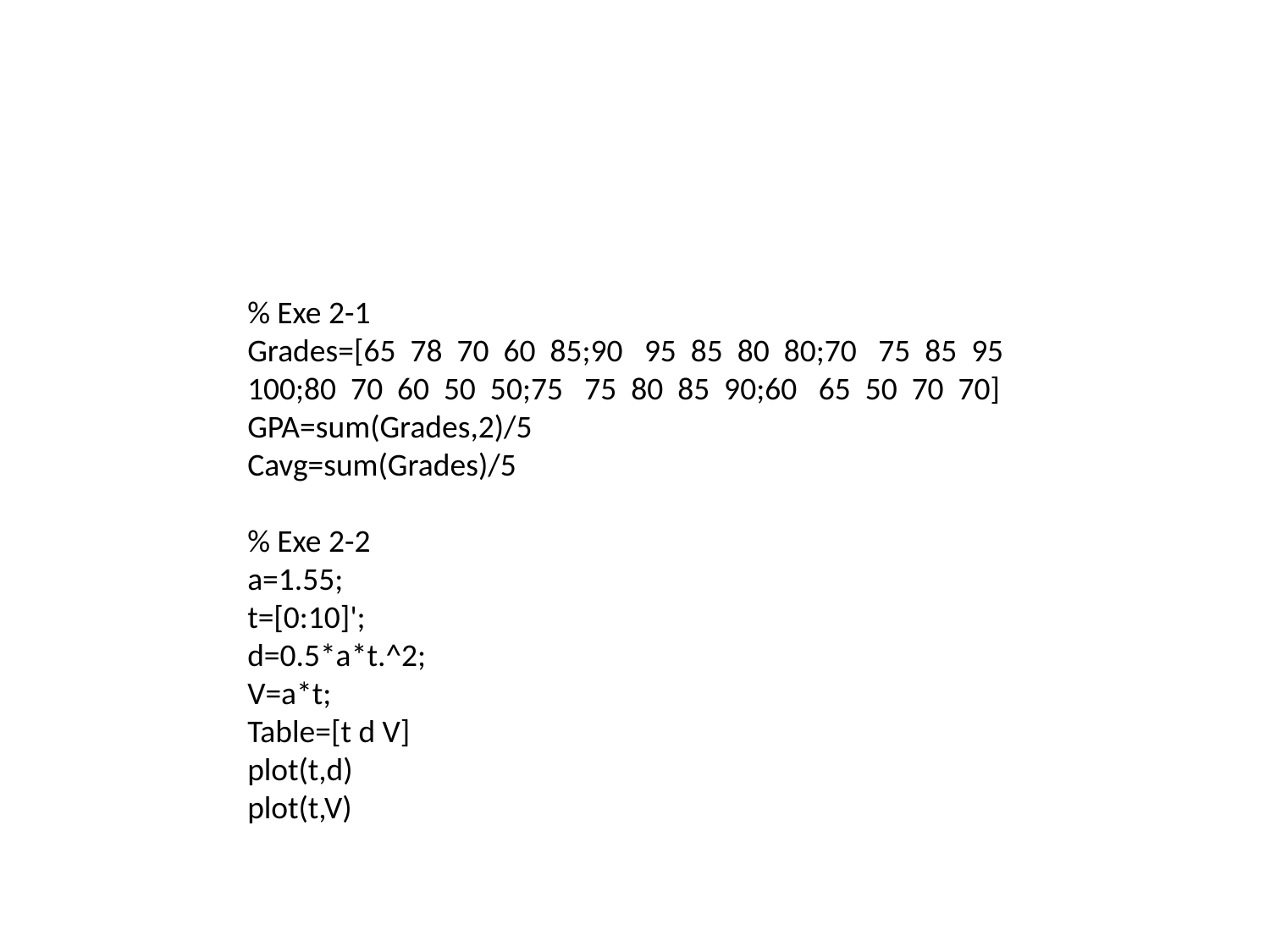

#
% Exe 2-1
Grades=[65  78  70  60  85;90   95  85  80  80;70   75  85  95  100;80  70  60  50  50;75   75  80  85  90;60   65  50  70  70]
GPA=sum(Grades,2)/5
Cavg=sum(Grades)/5

% Exe 2-2
a=1.55;
t=[0:10]';
d=0.5*a*t.^2;
V=a*t;
Table=[t d V]
plot(t,d)
plot(t,V)